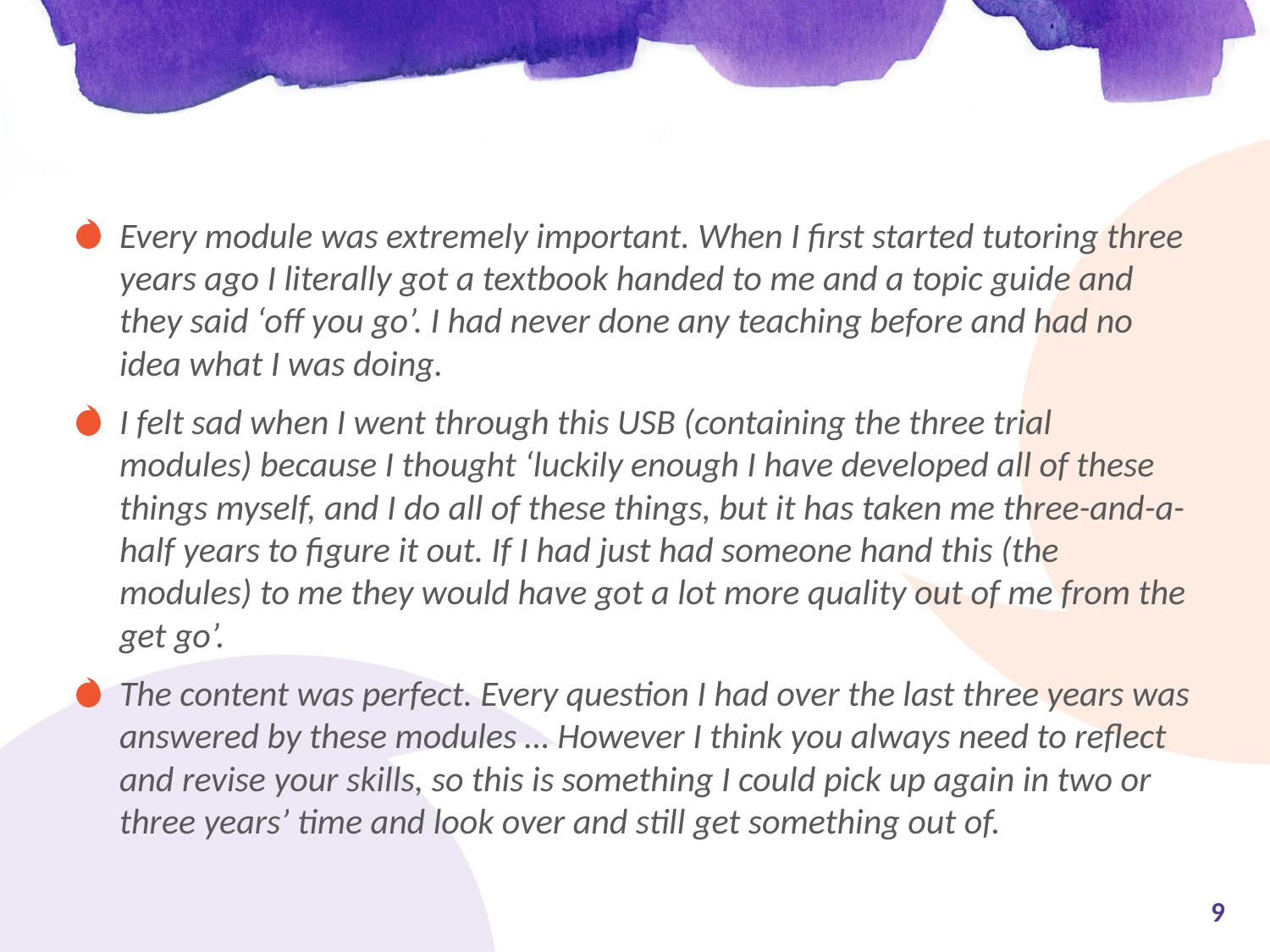

Every module was extremely important. When I first started tutoring three years ago I literally got a textbook handed to me and a topic guide and they said ‘off you go’. I had never done any teaching before and had no idea what I was doing.
I felt sad when I went through this USB (containing the three trial modules) because I thought ‘luckily enough I have developed all of these things myself, and I do all of these things, but it has taken me three-and-a-half years to figure it out. If I had just had someone hand this (the modules) to me they would have got a lot more quality out of me from the get go’.
The content was perfect. Every question I had over the last three years was answered by these modules … However I think you always need to reflect and revise your skills, so this is something I could pick up again in two or three years’ time and look over and still get something out of.

9